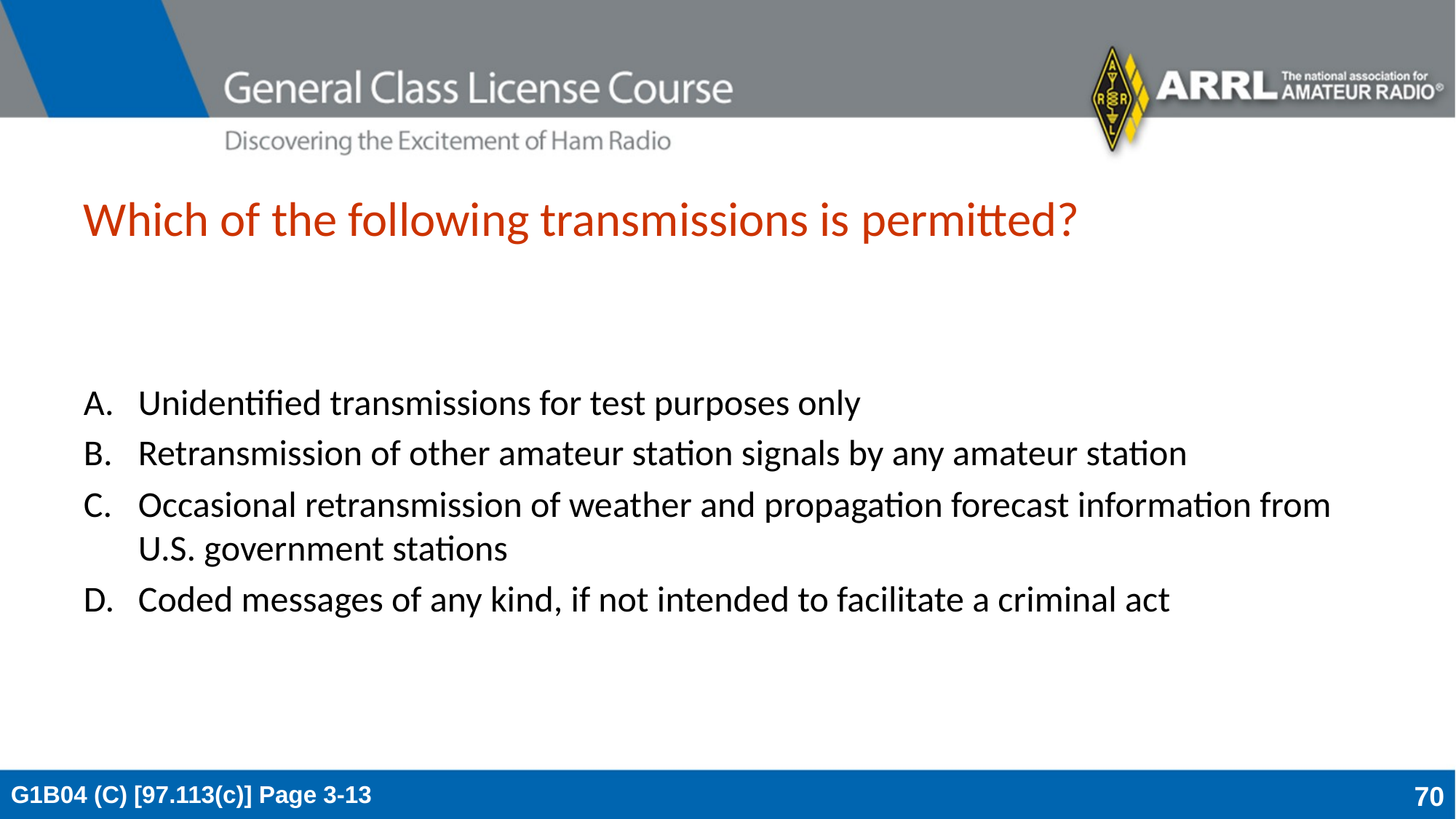

# Which of the following transmissions is permitted?
Unidentified transmissions for test purposes only
Retransmission of other amateur station signals by any amateur station
Occasional retransmission of weather and propagation forecast information from U.S. government stations
Coded messages of any kind, if not intended to facilitate a criminal act
G1B04 (C) [97.113(c)] Page 3-13
70